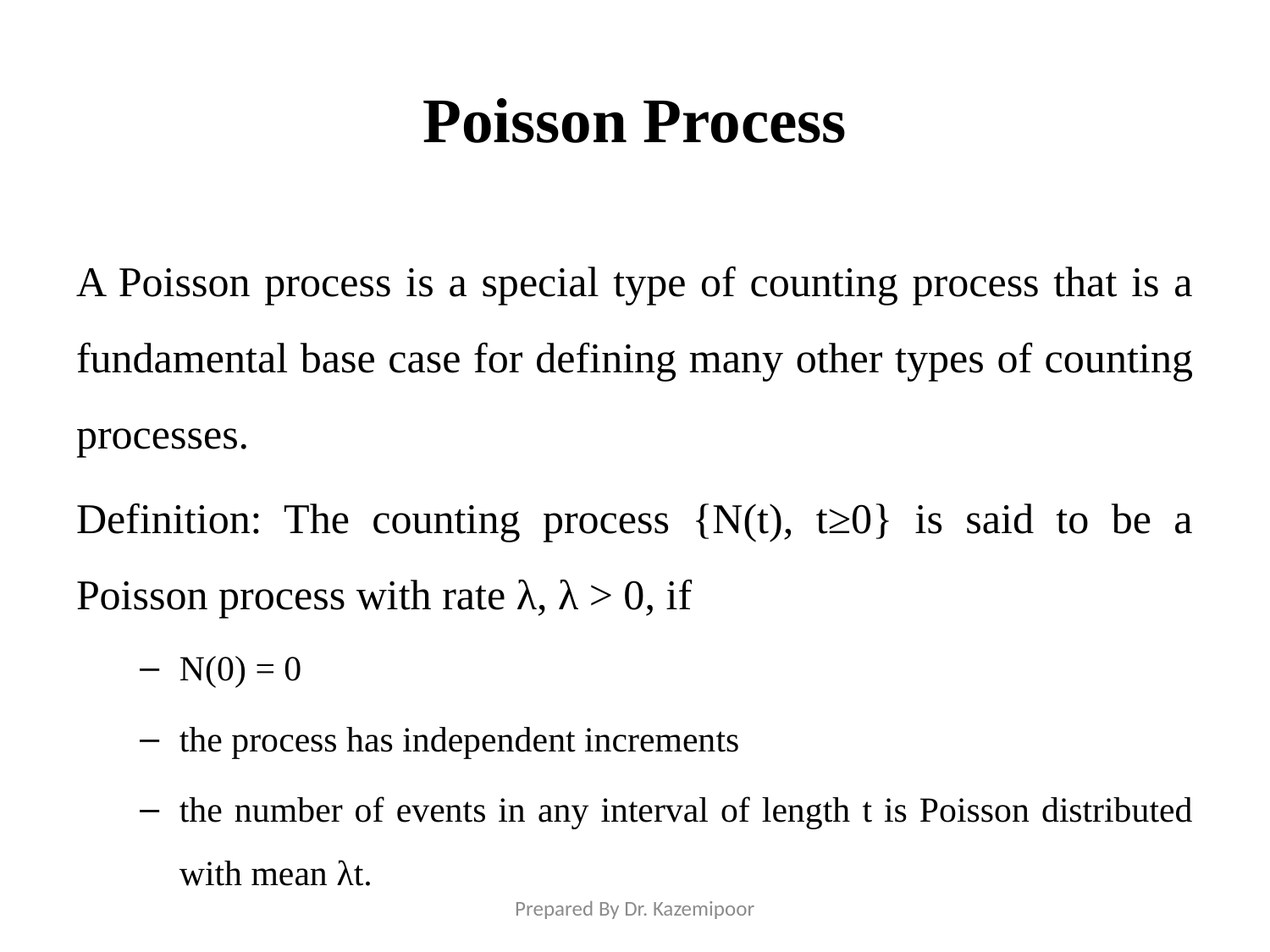

# Poisson Process
A Poisson process is a special type of counting process that is a fundamental base case for defining many other types of counting processes.
Definition: The counting process {N(t), t≥0} is said to be a Poisson process with rate λ, λ > 0, if
N(0) = 0
the process has independent increments
the number of events in any interval of length t is Poisson distributed with mean λt.
Prepared By Dr. Kazemipoor